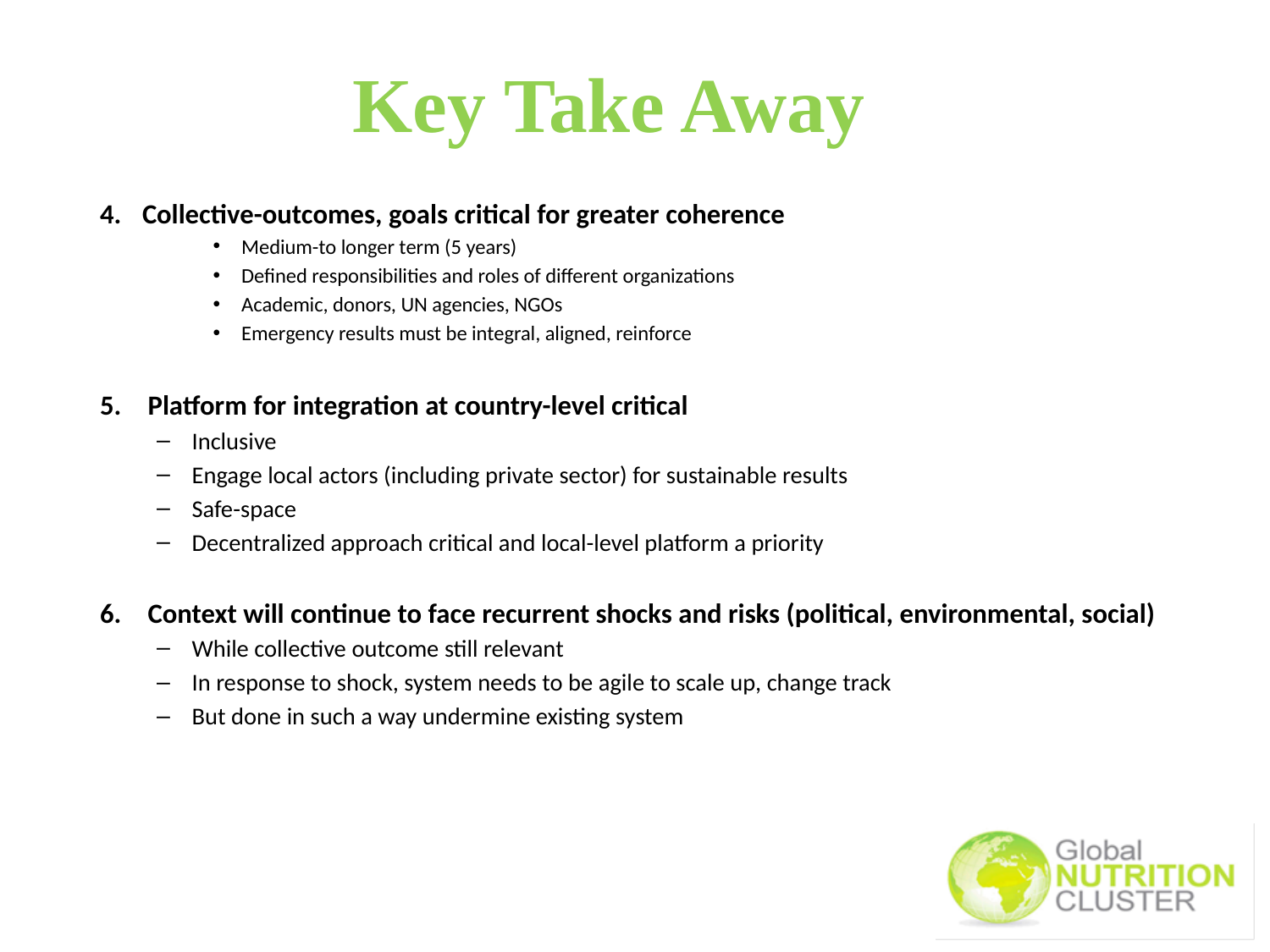

# Key Take Away
Collective-outcomes, goals critical for greater coherence
Medium-to longer term (5 years)
Defined responsibilities and roles of different organizations
Academic, donors, UN agencies, NGOs
Emergency results must be integral, aligned, reinforce

Platform for integration at country-level critical
Inclusive
Engage local actors (including private sector) for sustainable results
Safe-space
Decentralized approach critical and local-level platform a priority

Context will continue to face recurrent shocks and risks (political, environmental, social)
While collective outcome still relevant
In response to shock, system needs to be agile to scale up, change track
But done in such a way undermine existing system